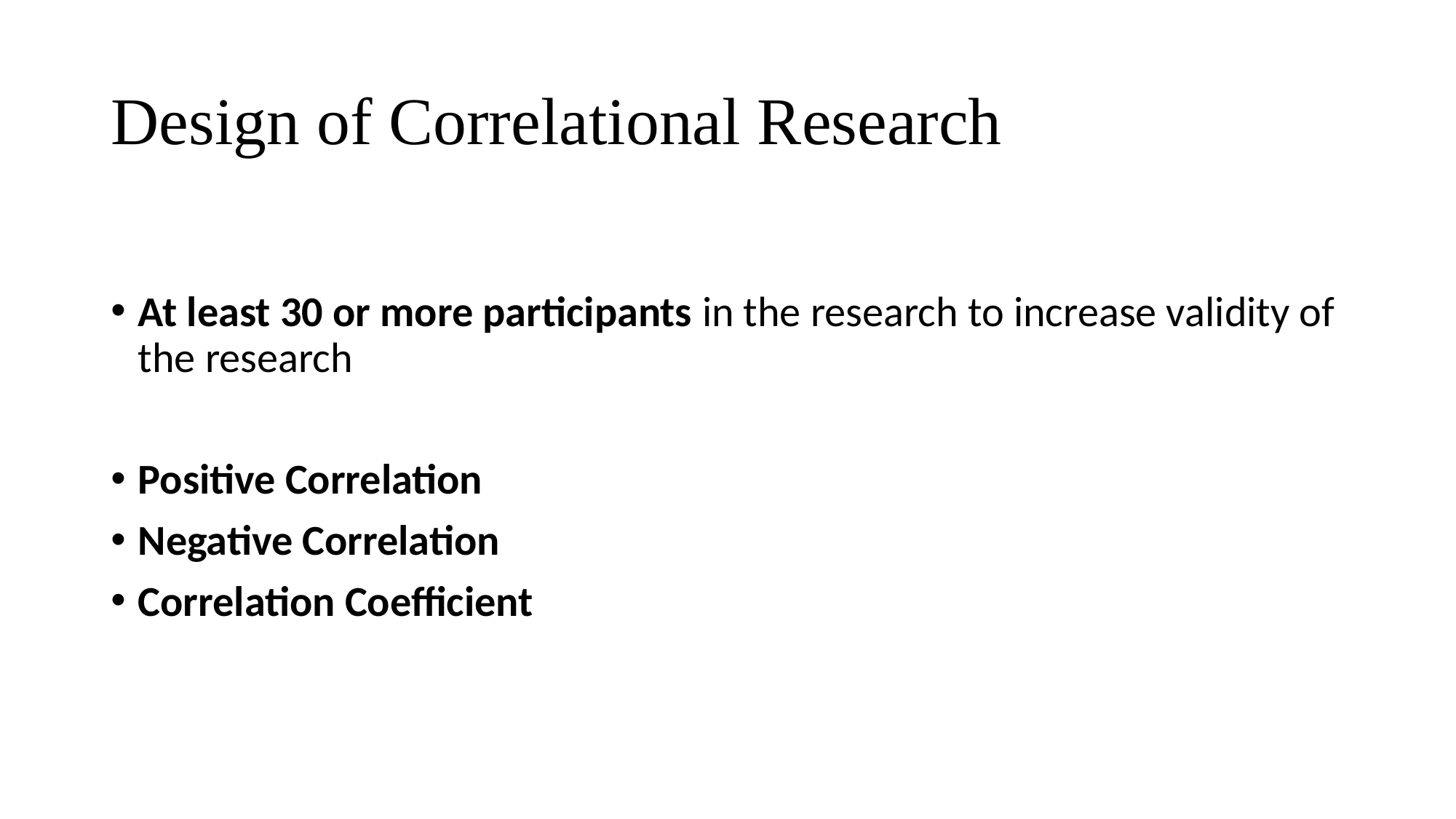

# Design of Correlational Research

At least 30 or more participants in the research to increase validity of the research

Positive Correlation
Negative Correlation
Correlation Coefficient